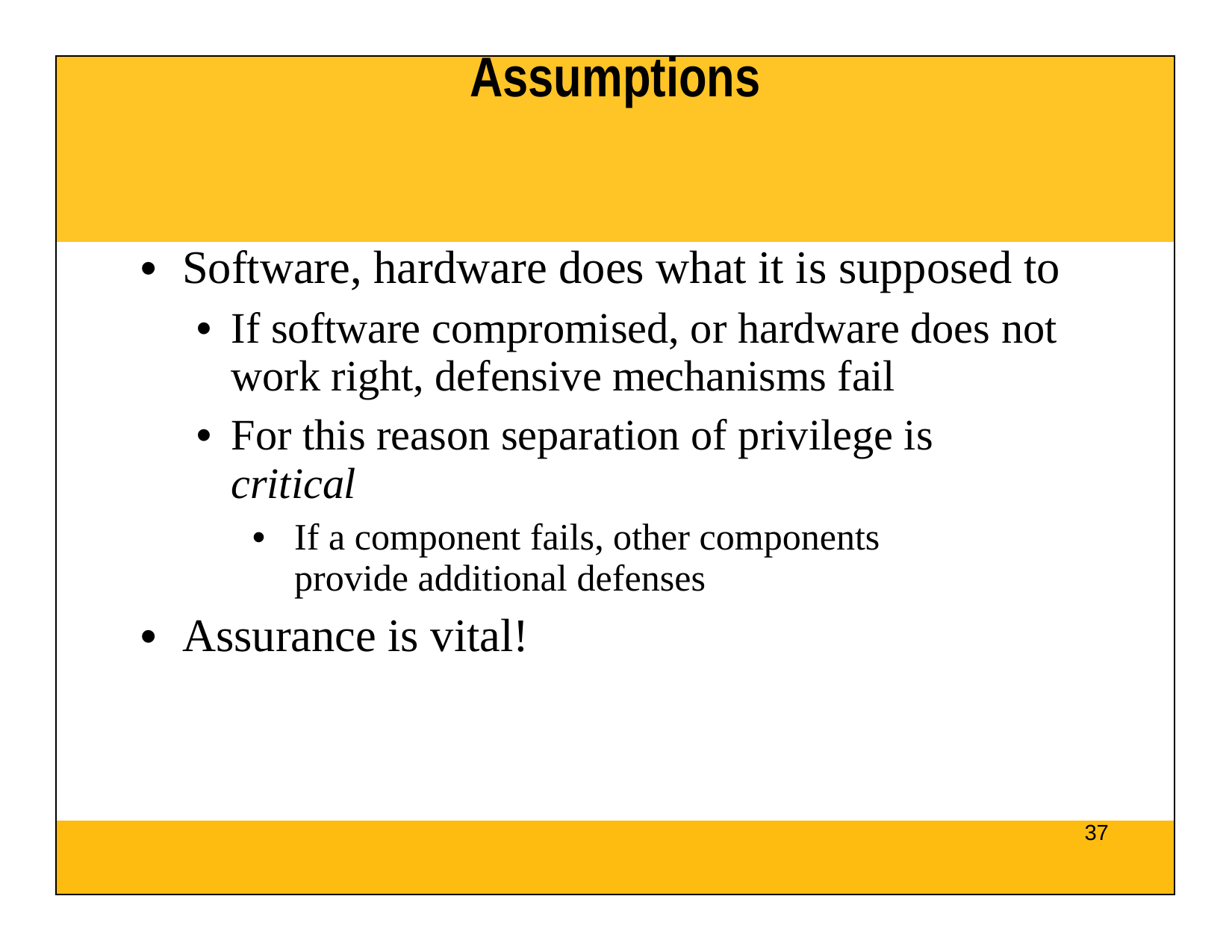

| Assumptions |
| --- |
| Software, hardware does what it is supposed to If software compromised, or hardware does not work right, defensive mechanisms fail For this reason separation of privilege is critical If a component fails, other components provide additional defenses Assurance is vital! |
| 37 |